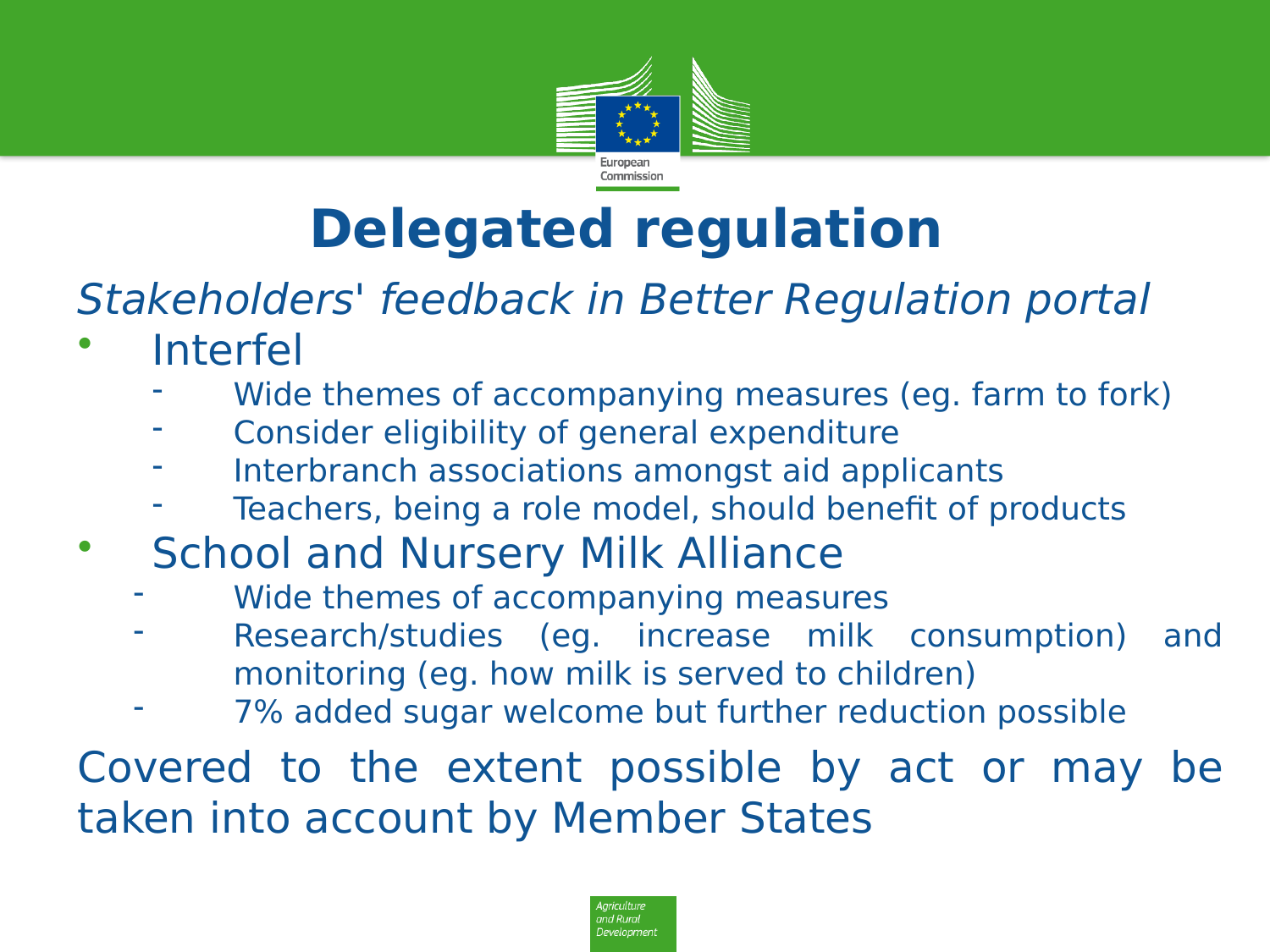

# Delegated regulation
Stakeholders' feedback in Better Regulation portal
Interfel
Wide themes of accompanying measures (eg. farm to fork)
Consider eligibility of general expenditure
Interbranch associations amongst aid applicants
Teachers, being a role model, should benefit of products
School and Nursery Milk Alliance
Wide themes of accompanying measures
Research/studies (eg. increase milk consumption) and monitoring (eg. how milk is served to children)
7% added sugar welcome but further reduction possible
Covered to the extent possible by act or may be taken into account by Member States